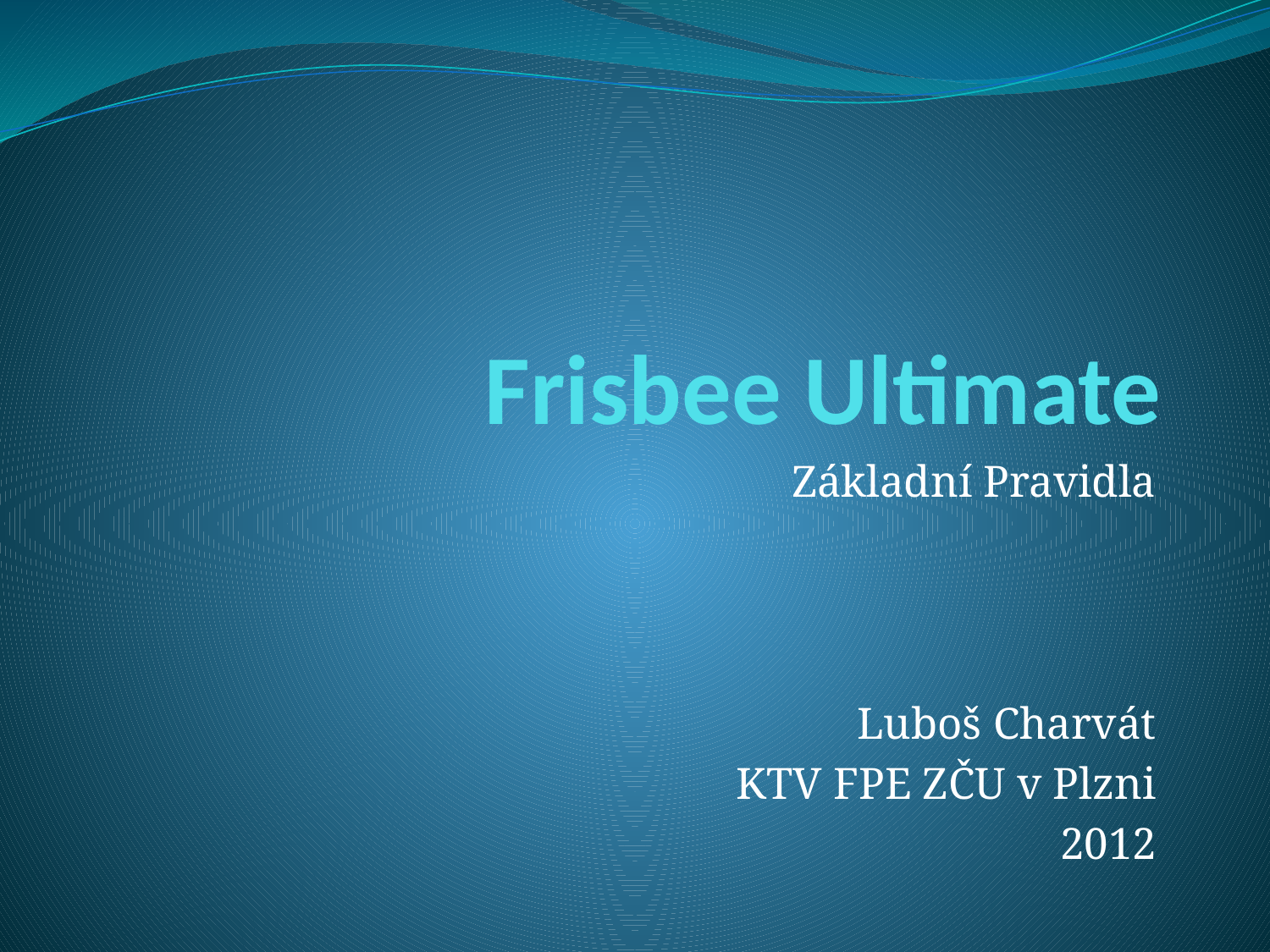

# Frisbee Ultimate
Základní Pravidla

Luboš Charvát
KTV FPE ZČU v Plzni
2012